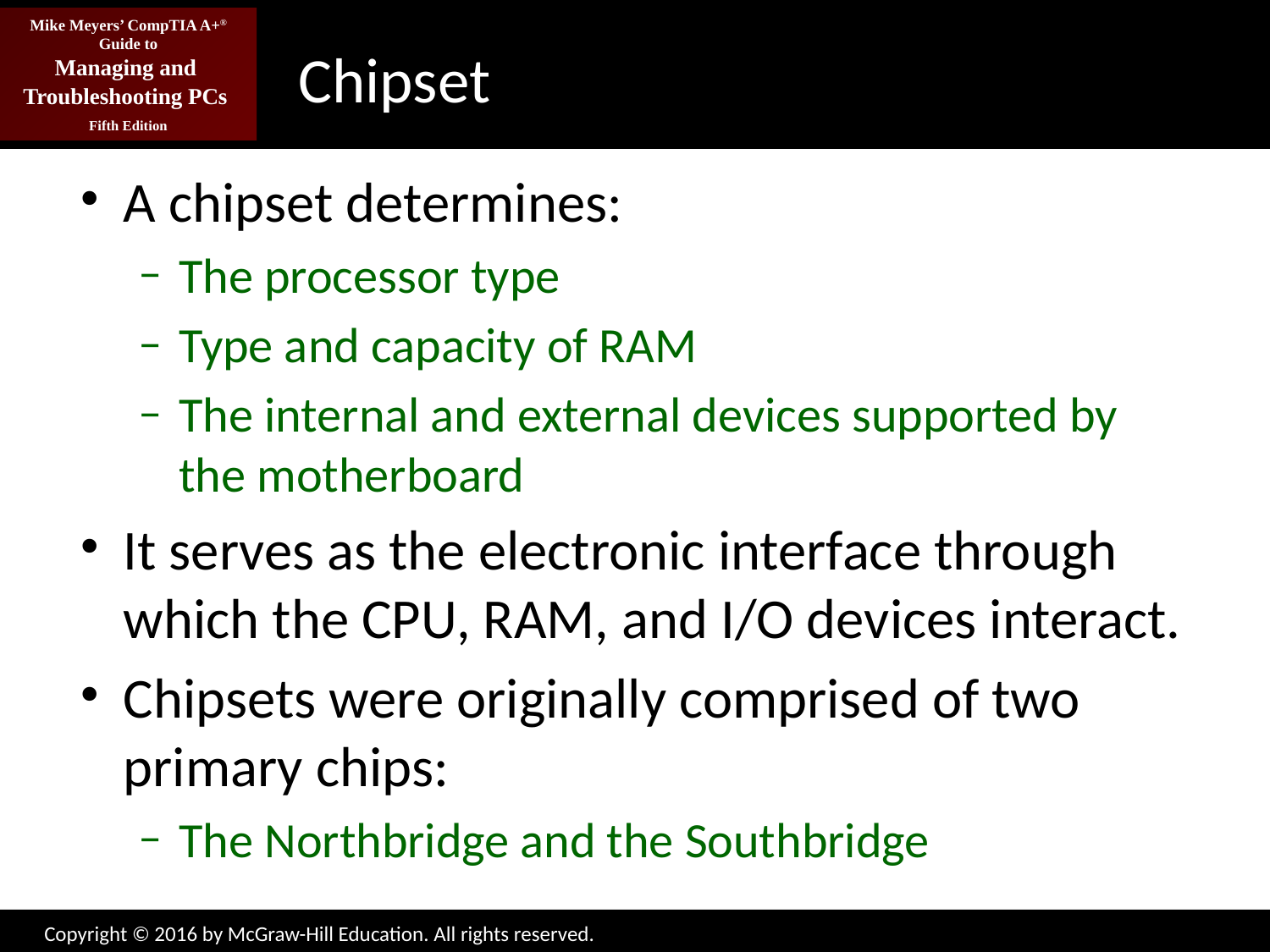

# Chipset
A chipset determines:
The processor type
Type and capacity of RAM
The internal and external devices supported by the motherboard
It serves as the electronic interface through which the CPU, RAM, and I/O devices interact.
Chipsets were originally comprised of two primary chips:
The Northbridge and the Southbridge